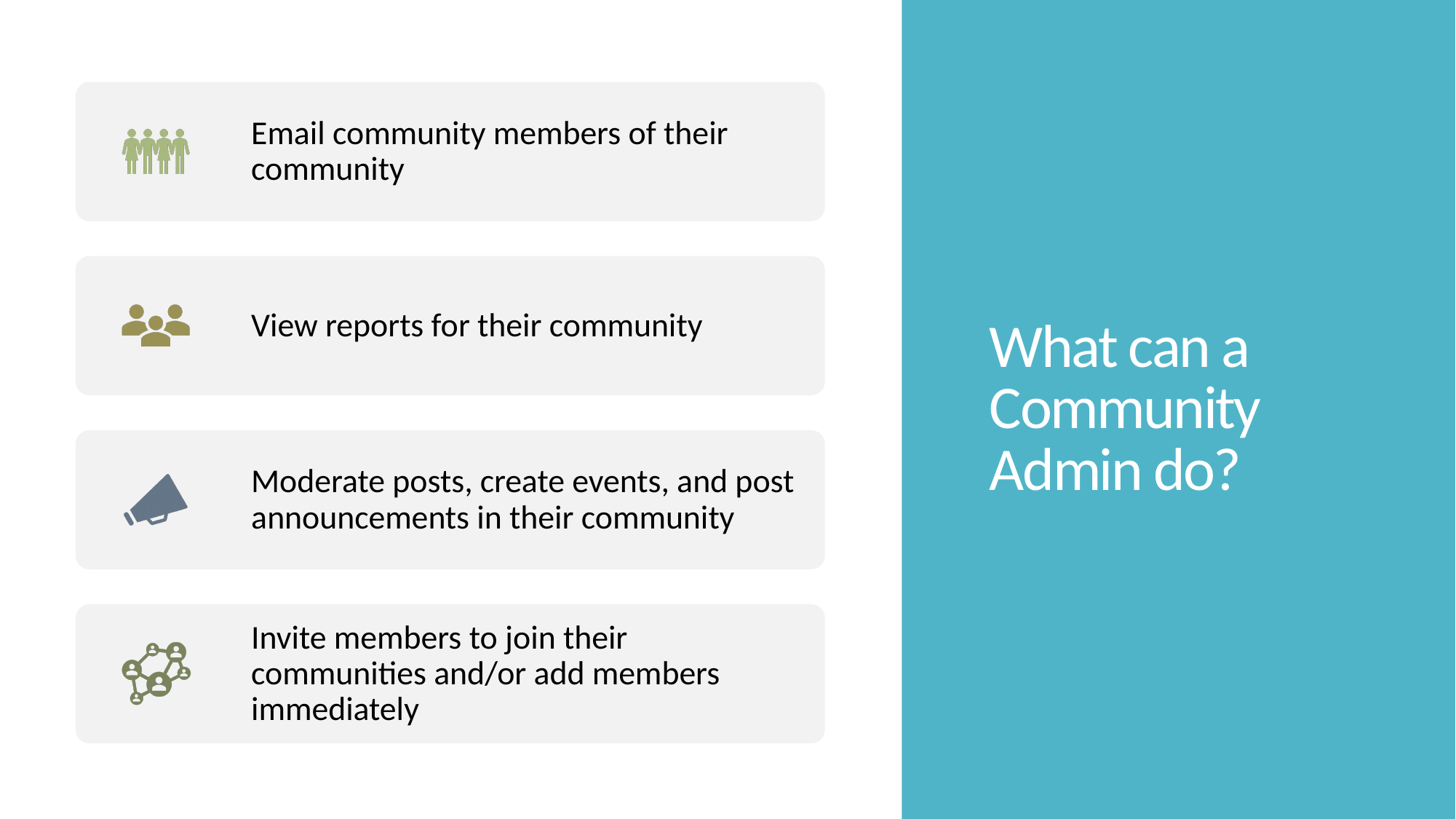

# What can a Community Admin do?
Email community members of their community
View reports for their community
Moderate posts, create events, and post announcements in their community
Invite members to join their communities and/or add members immediately